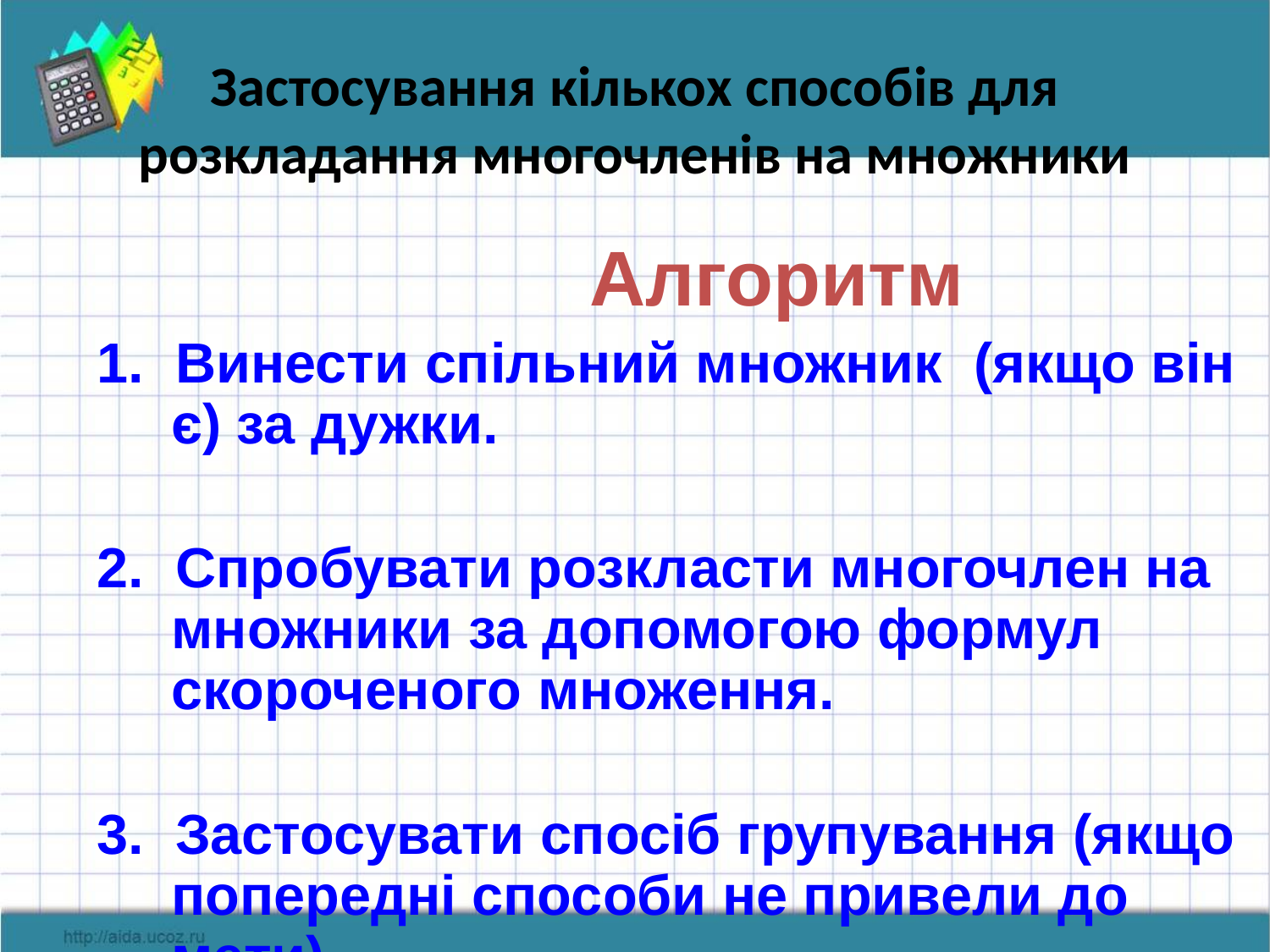

# Застосування кількох способів для розкладання многочленів на множники
                         Алгоритм
1.  Винести спільний множник  (якщо він є) за дужки.

2.  Спробувати розкласти многочлен на множники за допомогою формул скороченого множення.

3.  Застосувати спосіб групування (якщо попередні способи не привели до мети).